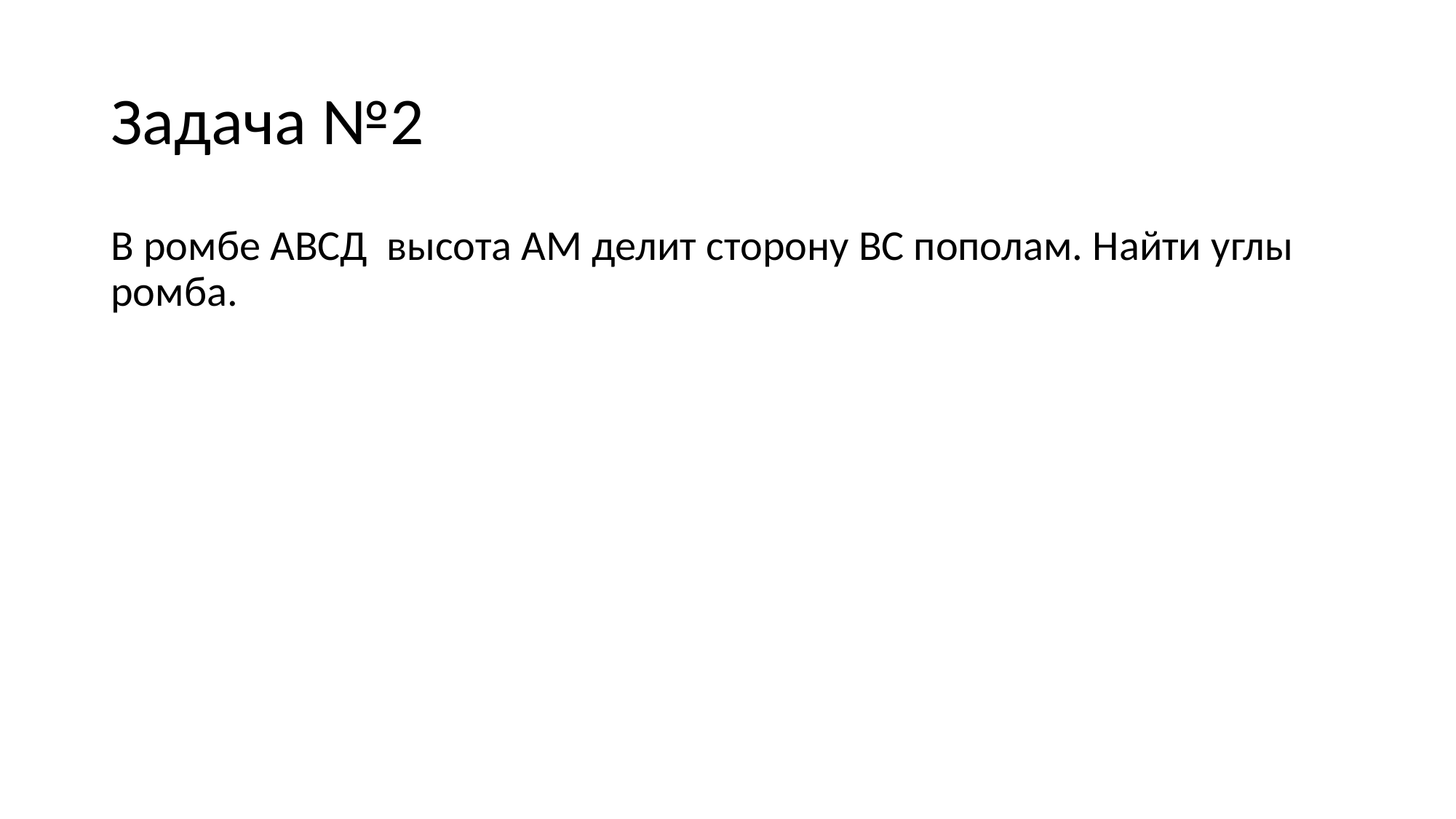

# Задача №2
В ромбе АВСД  высота АМ делит сторону ВС пополам. Найти углы ромба.